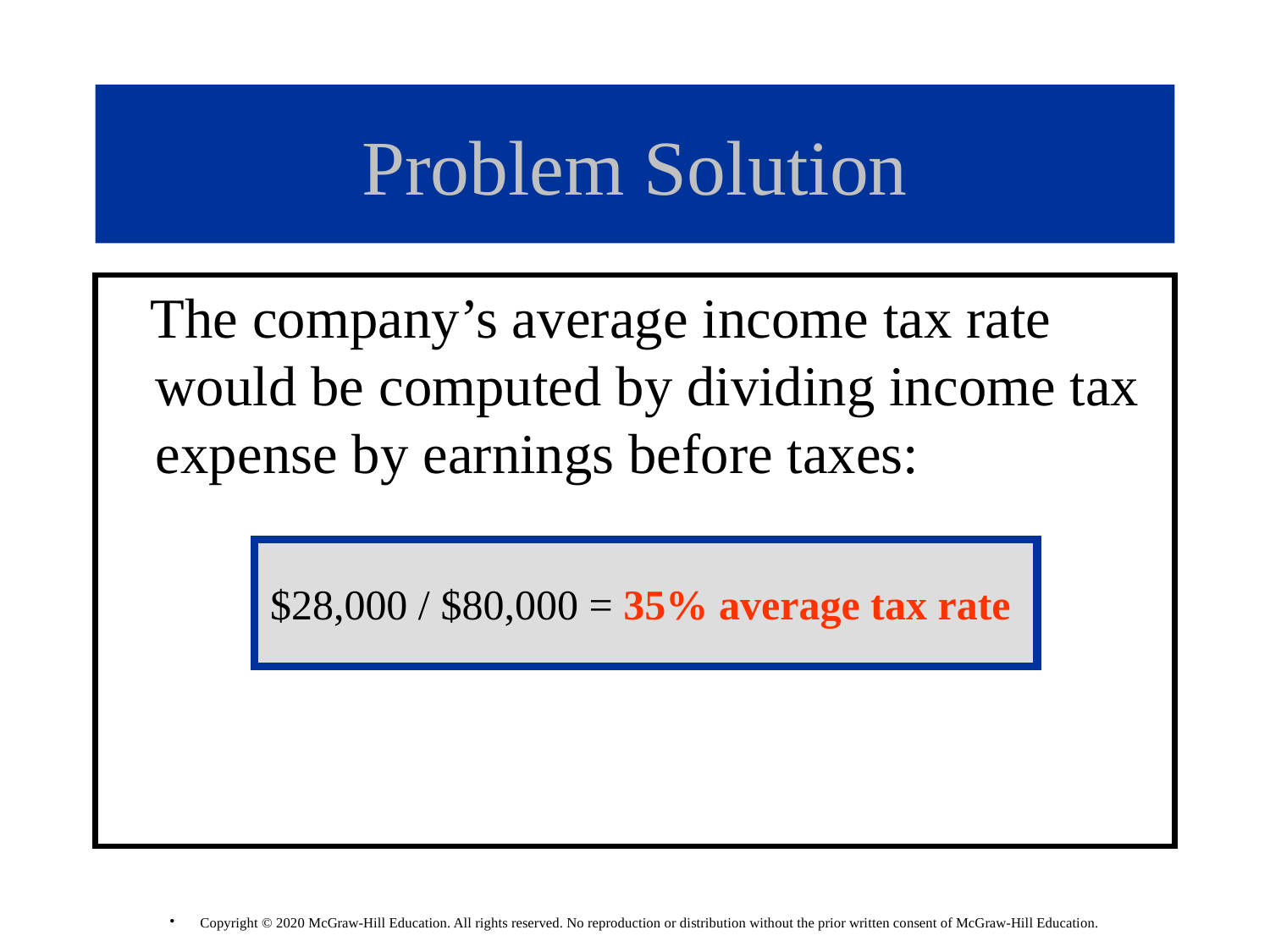

# Problem Solution
   The company’s average income tax rate  would be computed by dividing income tax expense by earnings before taxes:
$28,000 / $80,000 = 35% average tax rate